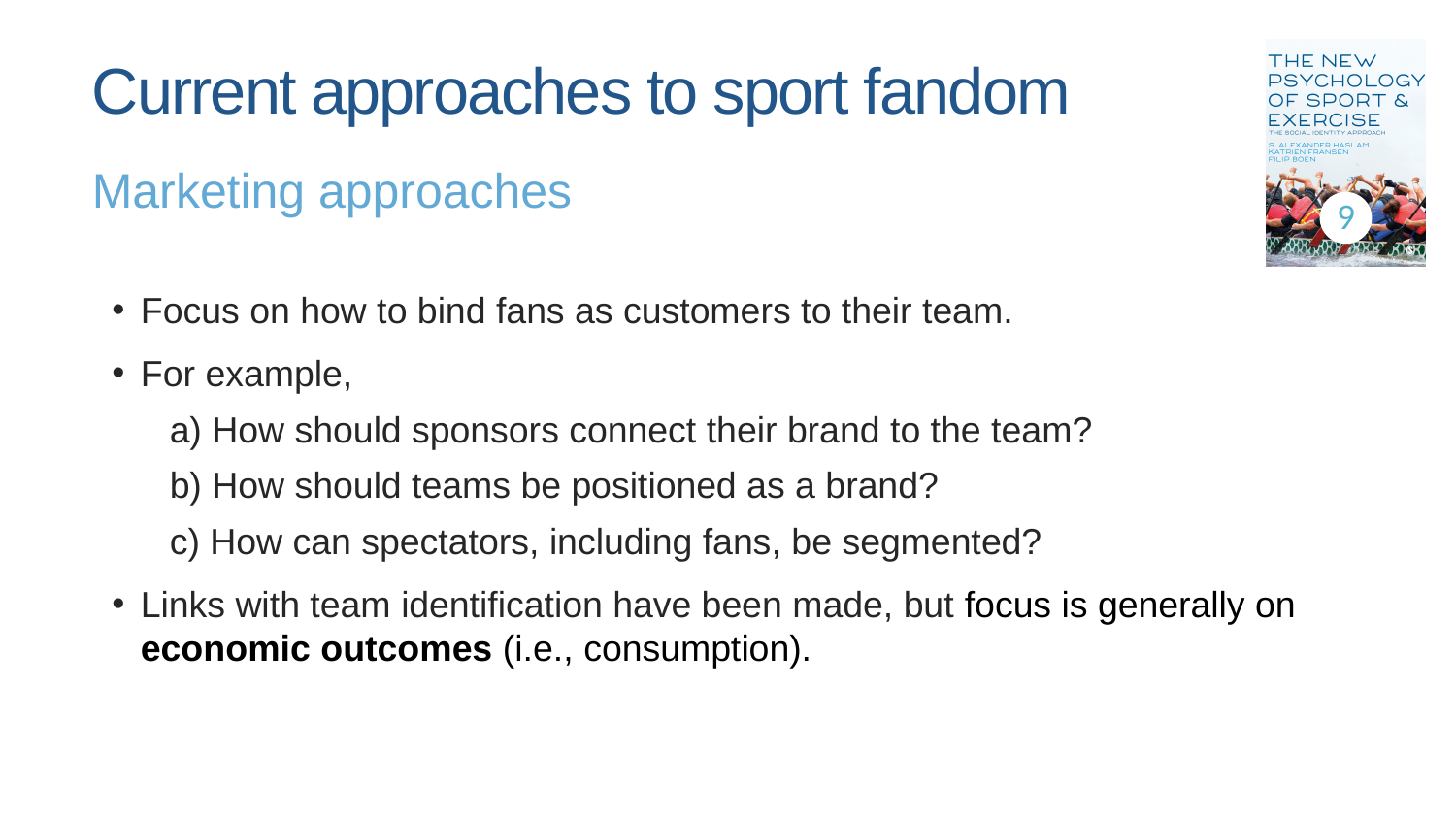

# Current approaches to sport fandom
9
Marketing approaches
Focus on how to bind fans as customers to their team.
For example,
	a) How should sponsors connect their brand to the team?
	b) How should teams be positioned as a brand?
	c) How can spectators, including fans, be segmented?
Links with team identification have been made, but focus is generally on economic outcomes (i.e., consumption).